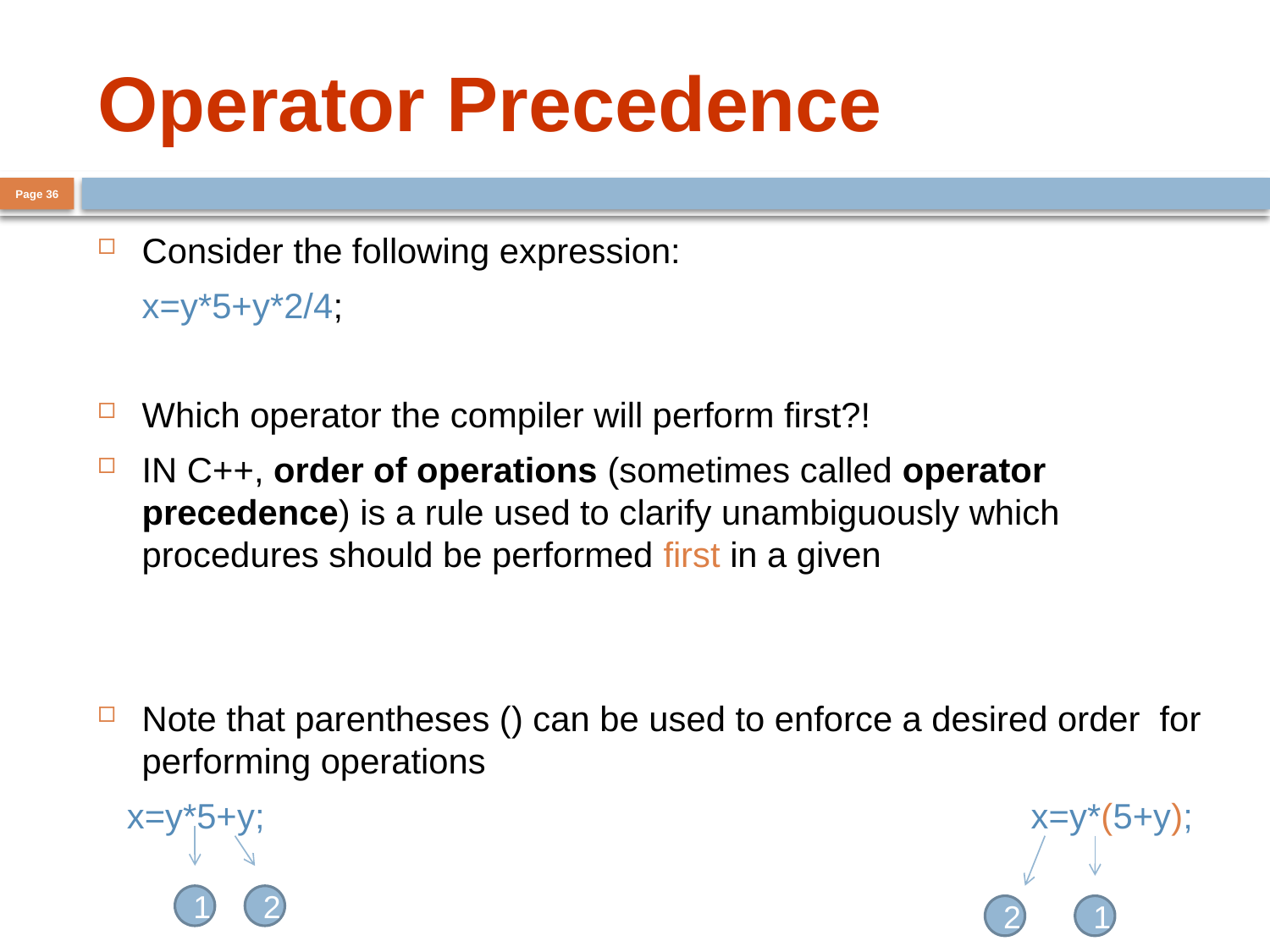

# Operator Precedence
Page 36
Consider the following expression:
	x=y*5+y*2/4;

Which operator the compiler will perform first?!
IN C++, order of operations (sometimes called operator precedence) is a rule used to clarify unambiguously which procedures should be performed first in a given

Note that parentheses () can be used to enforce a desired order  for performing operations
   x=y*5+y; 						x=y*(5+y);
1
2
2
1